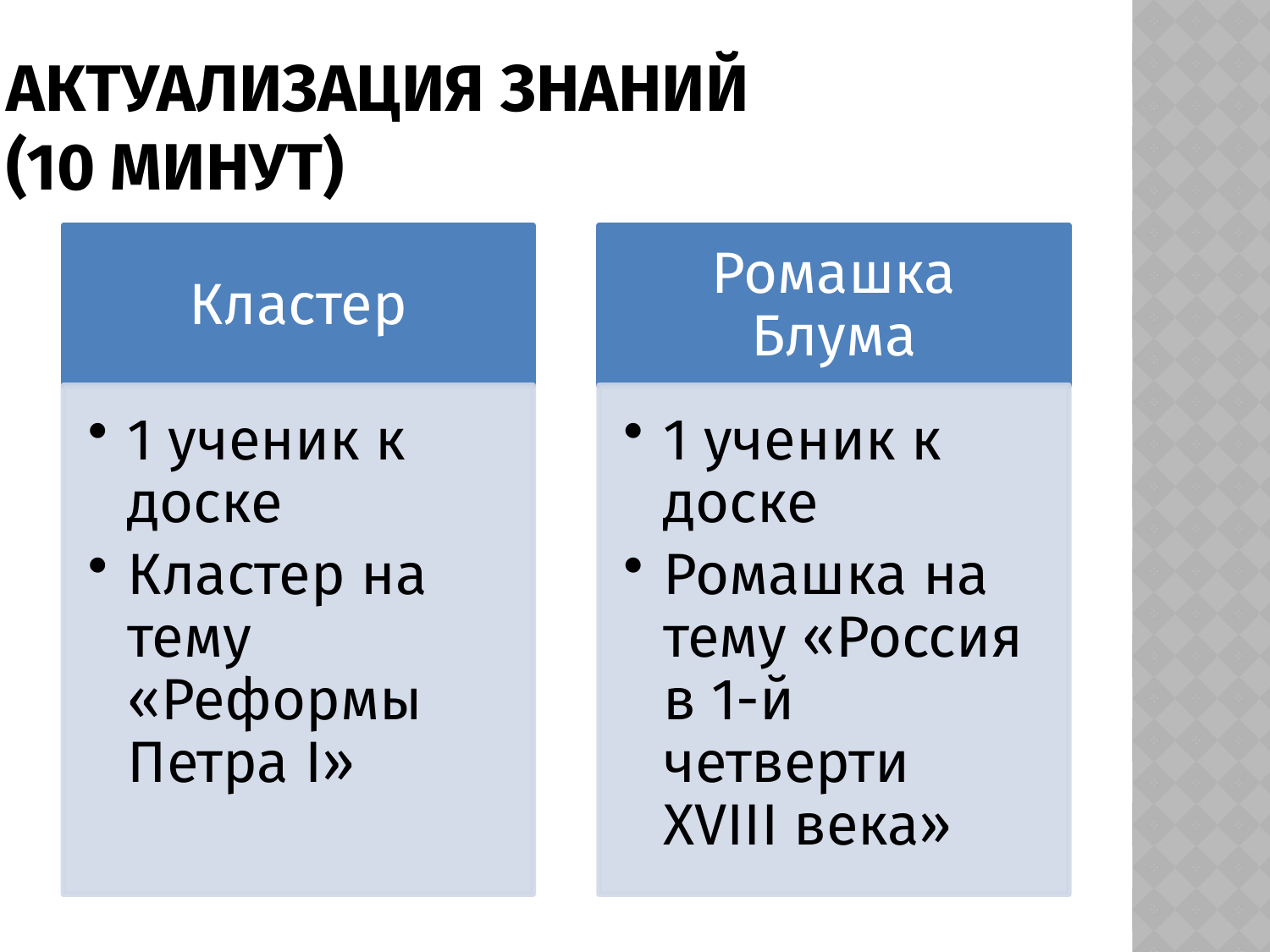

# Актуализация знаний (10 минут)
Кластер
1 ученик к доске
Кластер на тему «Реформы Петра I»
Ромашка Блума
1 ученик к доске
Ромашка на тему «Россия в 1-й четверти XVIII века»